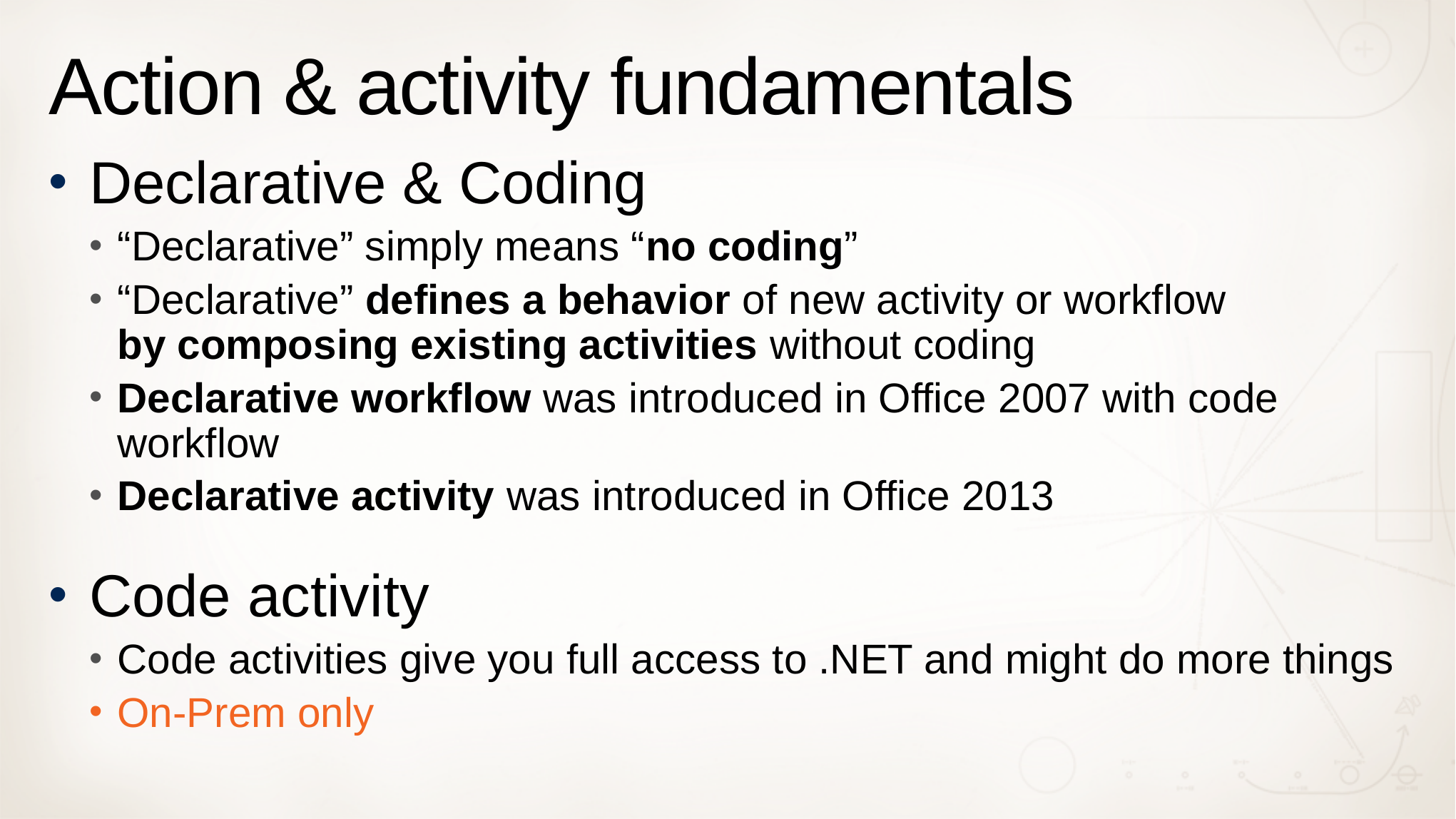

# Action & activity fundamentals
Declarative & Coding
“Declarative” simply means “no coding”
“Declarative” defines a behavior of new activity or workflow
by composing existing activities without coding
Declarative workflow was introduced in Office 2007 with code workflow
Declarative activity was introduced in Office 2013

Code activity
Code activities give you full access to .NET and might do more things
On-Prem only